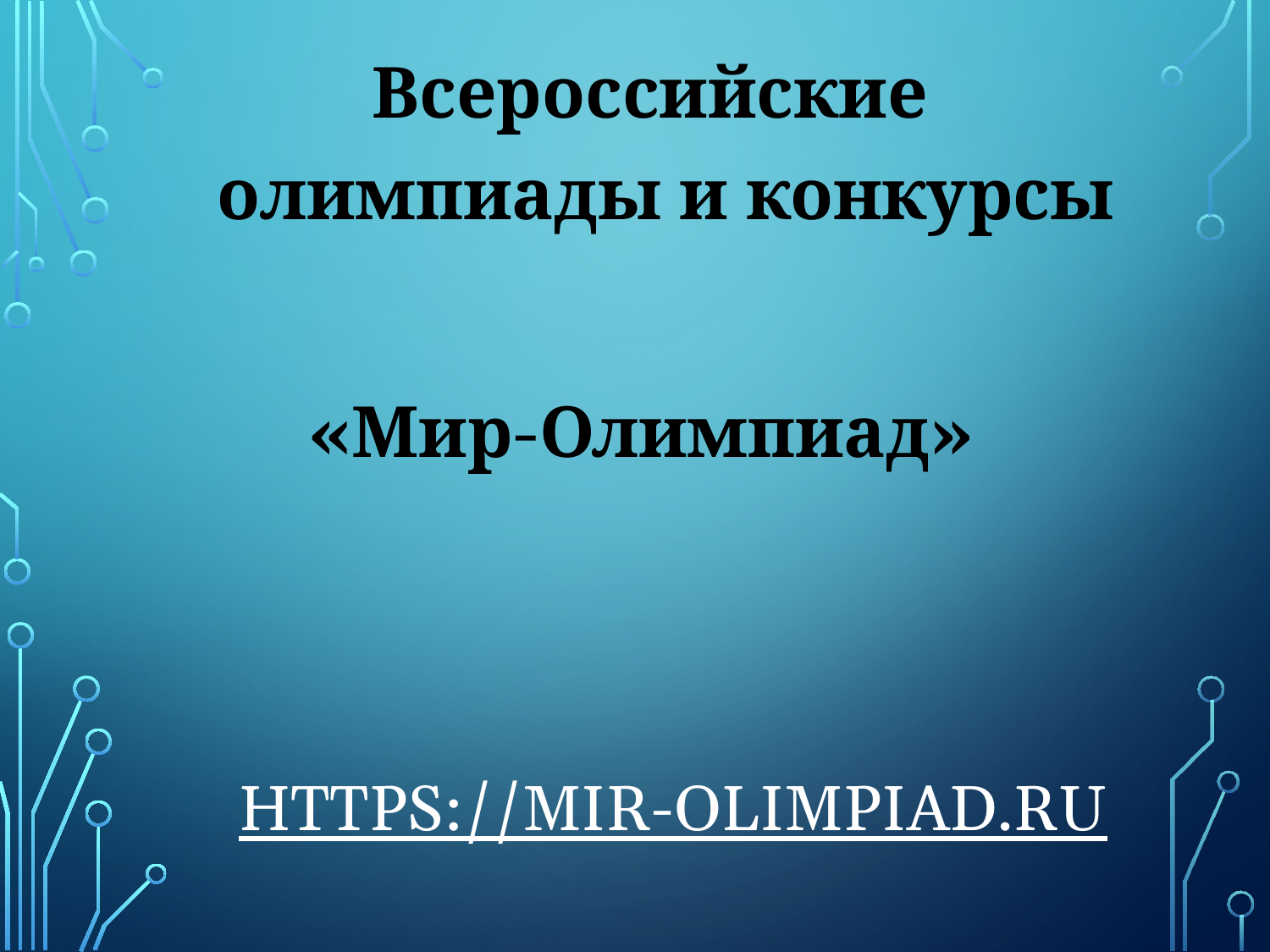

Всероссийские олимпиады и конкурсы

«Мир-Олимпиад»
# https://mir-olimpiad.ru